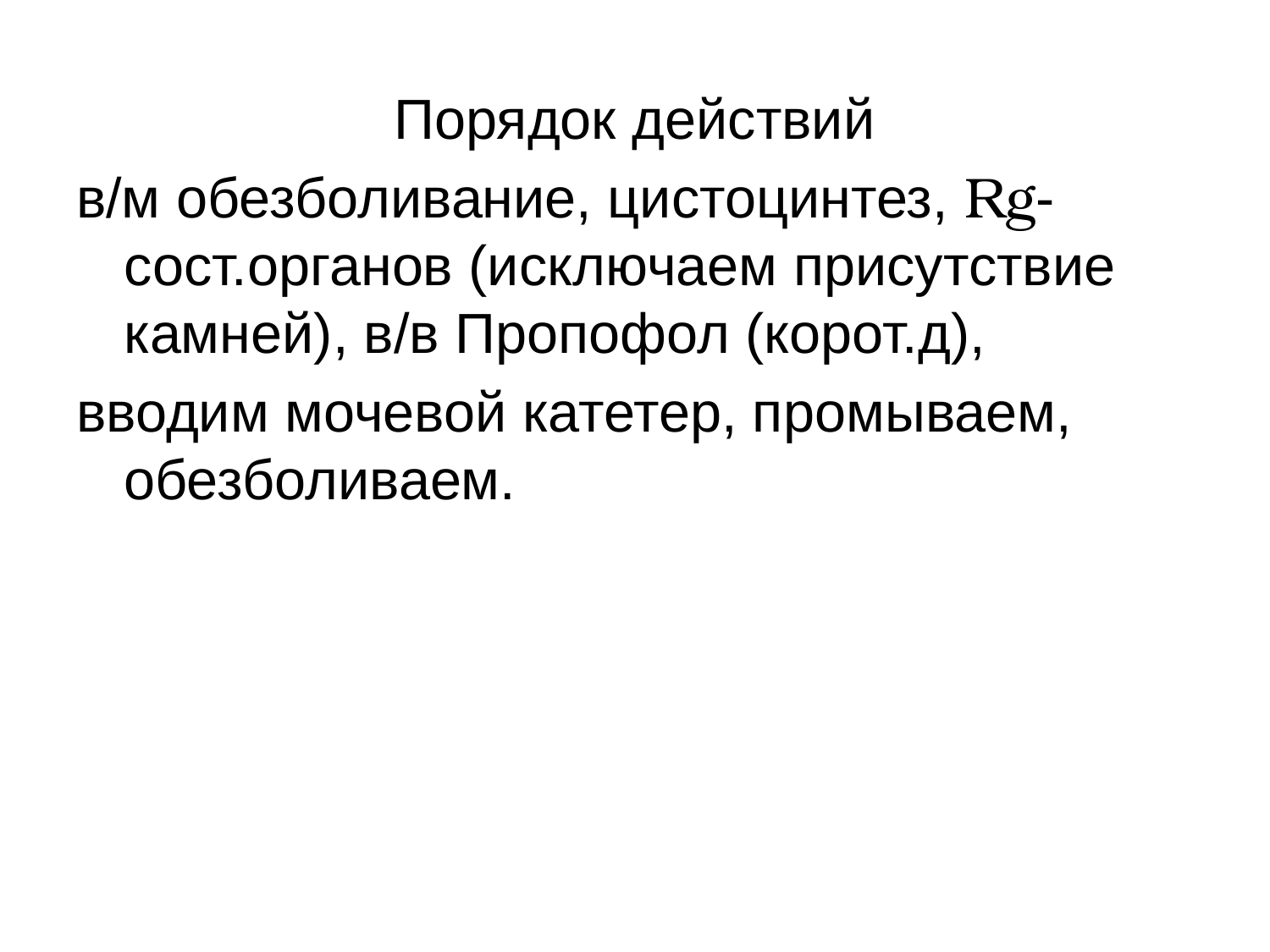

Порядок действий
в/м обезболивание, цистоцинтез, Rg- сост.органов (исключаем присутствие камней), в/в Пропофол (корот.д),
вводим мочевой катетер, промываем, обезболиваем.